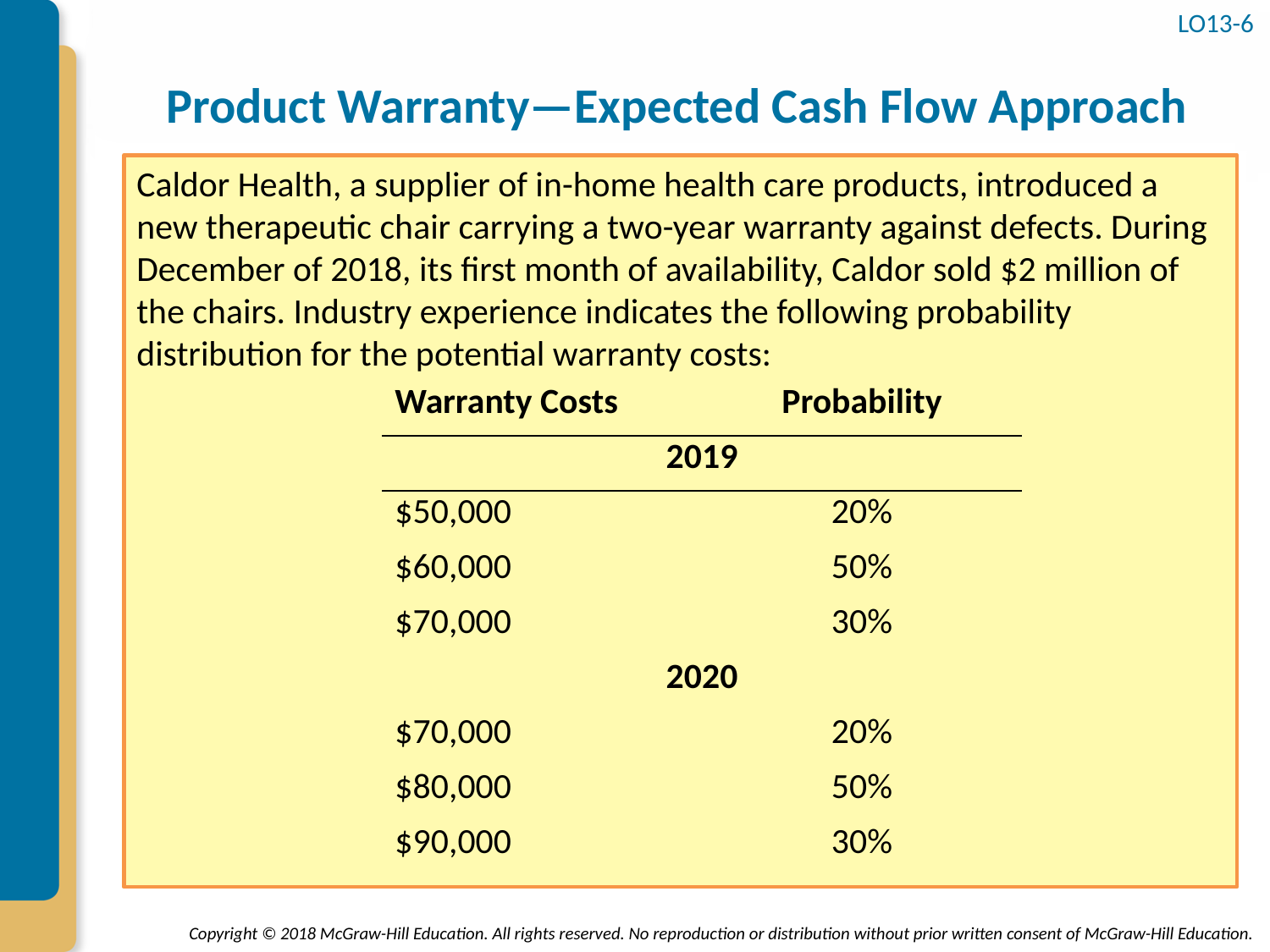

# Product Warranty—Expected Cash Flow Approach
LO13-6
Caldor Health, a supplier of in-home health care products, introduced a new therapeutic chair carrying a two-year warranty against defects. During December of 2018, its first month of availability, Caldor sold $2 million of the chairs. Industry experience indicates the following probability distribution for the potential warranty costs:

| Warranty Costs | Probability |
| --- | --- |
| 2019 |  |
| $50,000 | 20% |
| $60,000 | 50% |
| $70,000 | 30% |
| 2020 |  |
| $70,000 | 20% |
| $80,000 | 50% |
| $90,000 | 30% |